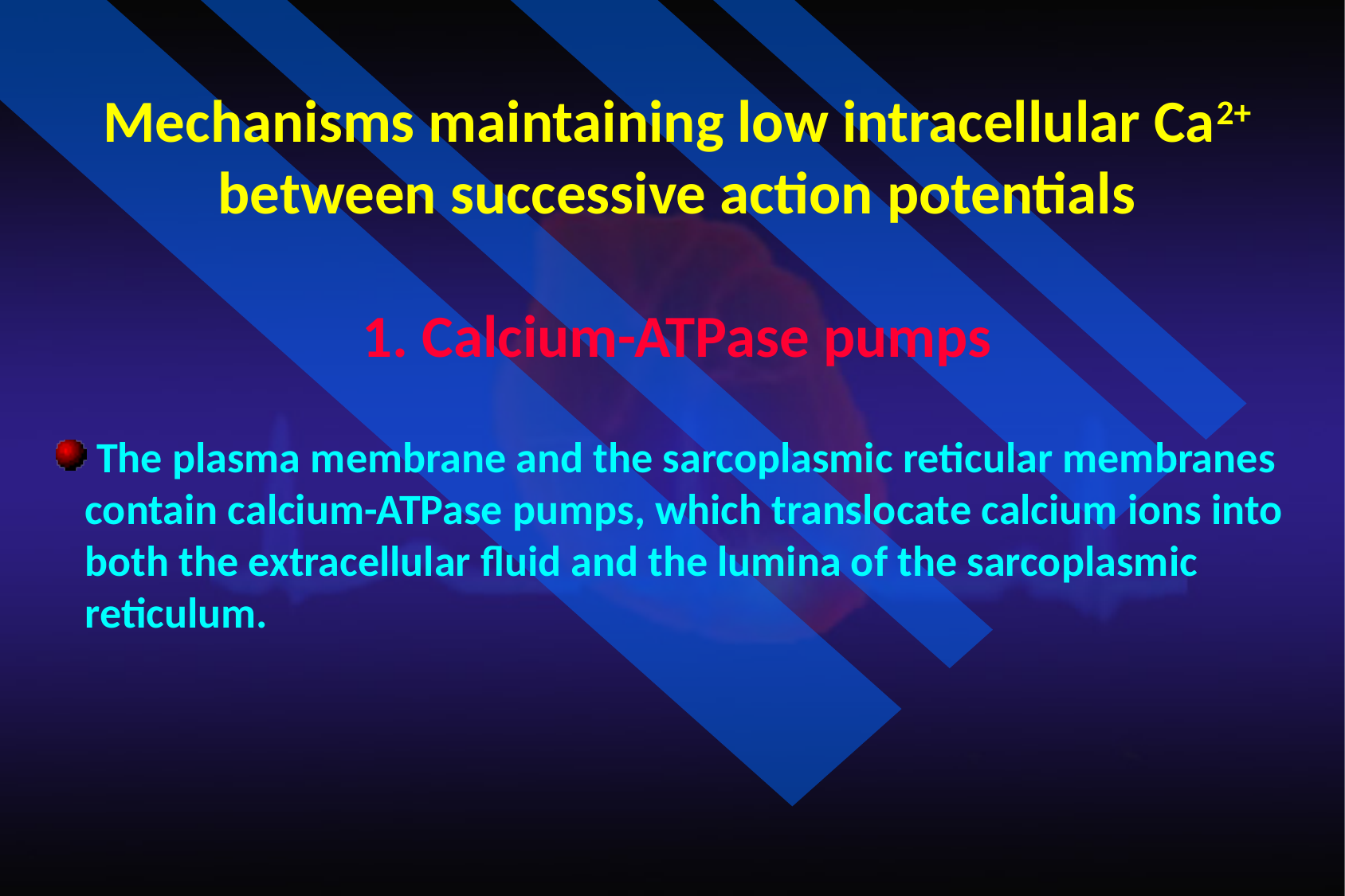

Mechanisms maintaining low intracellular Ca2+ between successive action potentials
1. Calcium-ATPase pumps
 The plasma membrane and the sarcoplasmic reticular membranes contain calcium-ATPase pumps, which translocate calcium ions into both the extracellular fluid and the lumina of the sarcoplasmic reticulum.